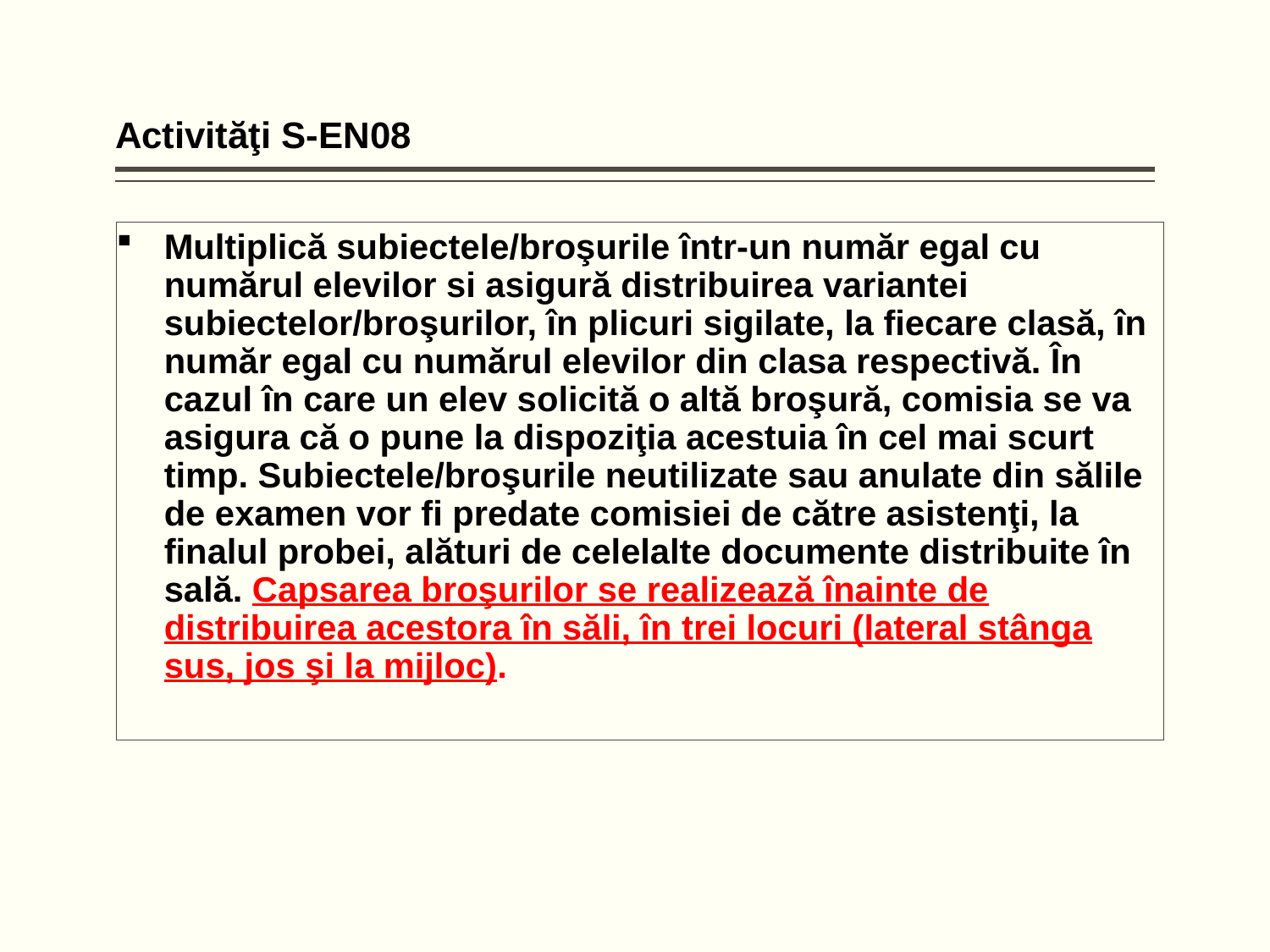

Activităţi S-EN08
# Multiplică subiectele/broşurile într-un număr egal cu numărul elevilor si asigură distribuirea variantei subiectelor/broşurilor, în plicuri sigilate, la fiecare clasă, în număr egal cu numărul elevilor din clasa respectivă. În cazul în care un elev solicită o altă broşură, comisia se va asigura că o pune la dispoziţia acestuia în cel mai scurt timp. Subiectele/broşurile neutilizate sau anulate din sălile de examen vor fi predate comisiei de către asistenţi, la finalul probei, alături de celelalte documente distribuite în sală. Capsarea broşurilor se realizează înainte de distribuirea acestora în săli, în trei locuri (lateral stânga sus, jos şi la mijloc).